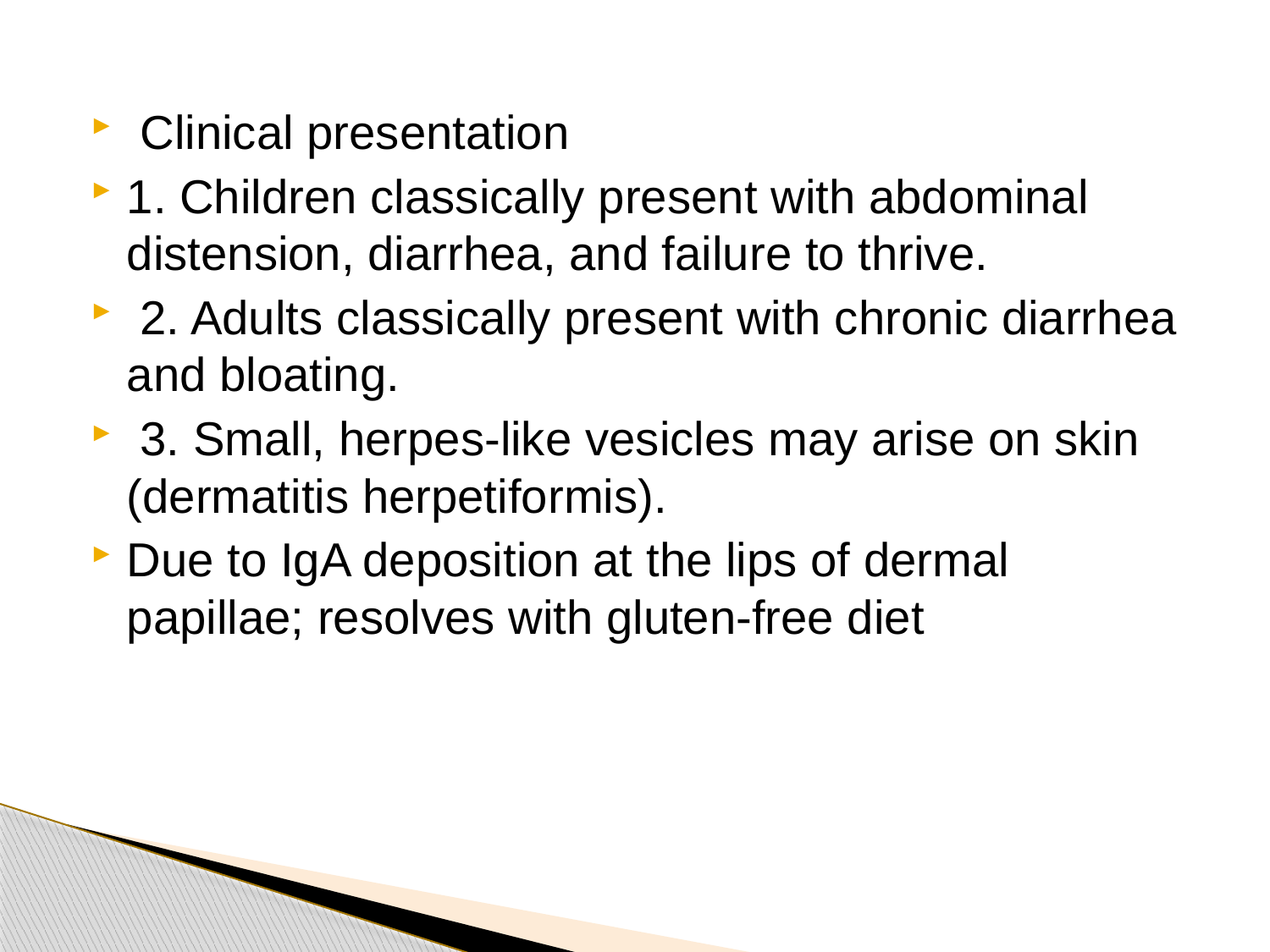

Clinical presentation
1. Children classically present with abdominal distension, diarrhea, and failure to thrive.
 2. Adults classically present with chronic diarrhea and bloating.
 3. Small, herpes-like vesicles may arise on skin (dermatitis herpetiformis).
Due to IgA deposition at the lips of dermal papillae; resolves with gluten-free diet